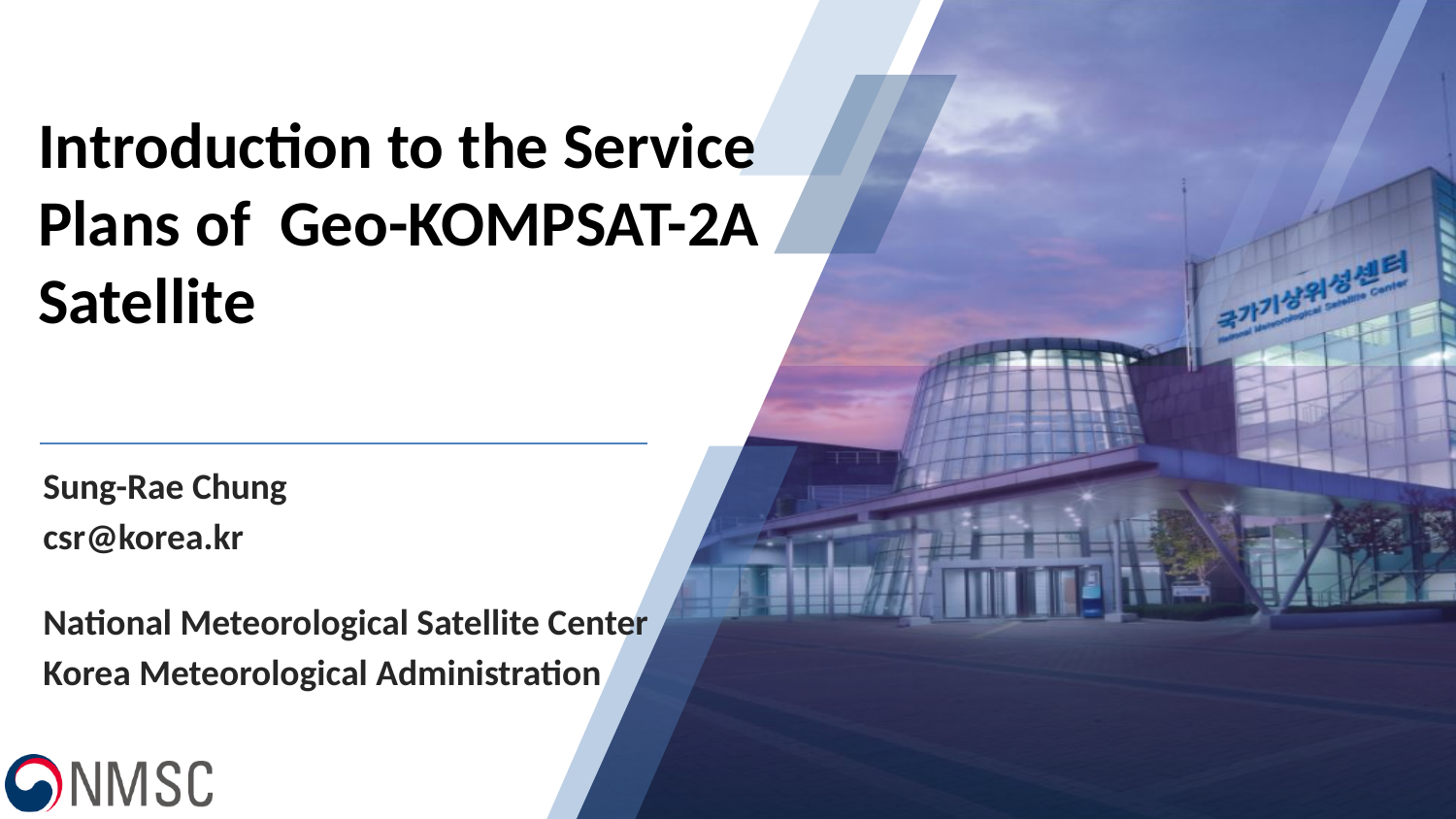

# Introduction to the Service Plans of  Geo-KOMPSAT-2A Satellite
Sung-Rae Chung
csr@korea.kr

National Meteorological Satellite Center
Korea Meteorological Administration